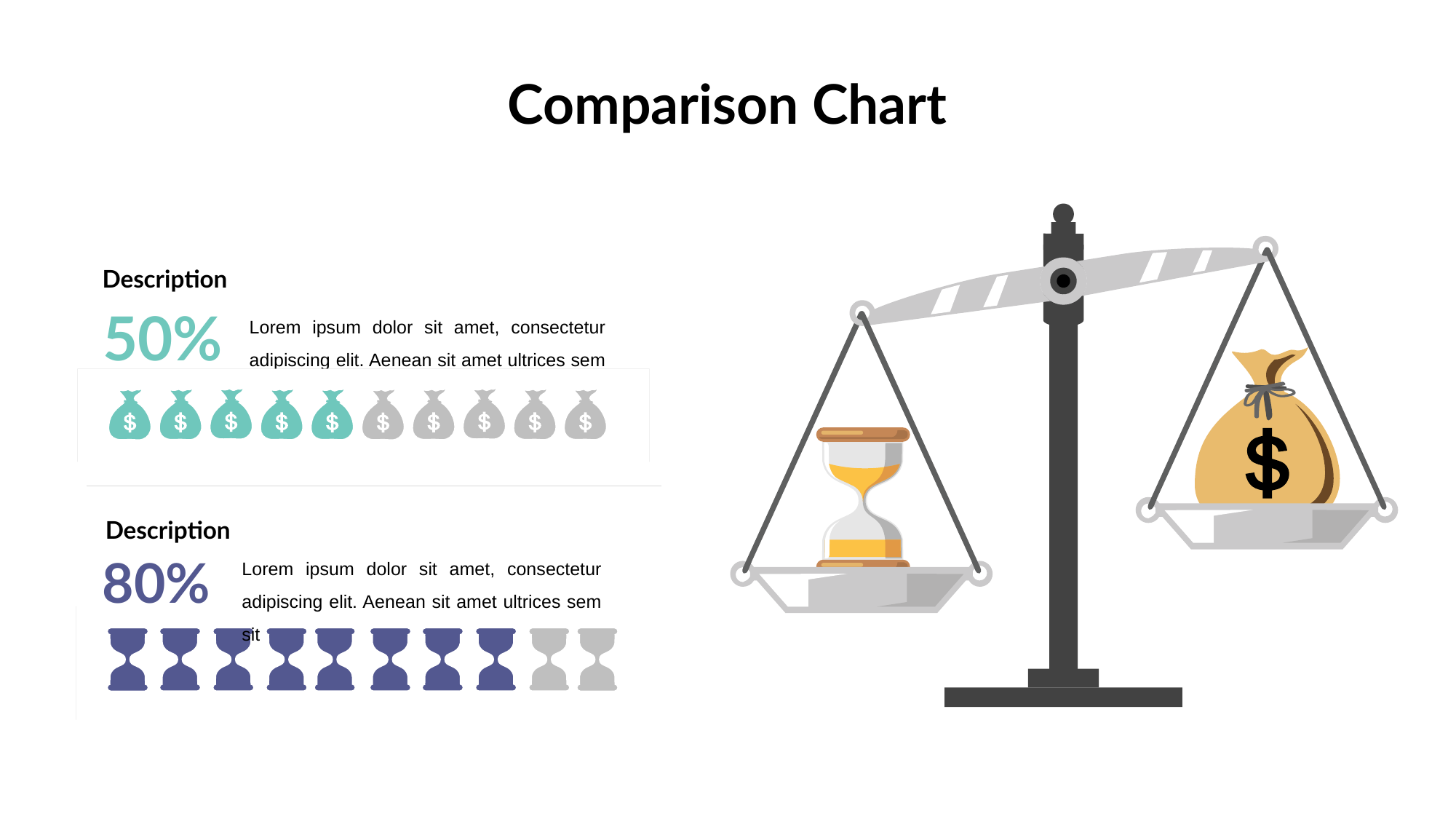

# Comparison Chart

Description
50%
Lorem ipsum dolor sit amet, consectetur adipiscing elit. Aenean sit amet ultrices sem sit

Description
Lorem ipsum dolor sit amet, consectetur adipiscing elit. Aenean sit amet ultrices sem sit
80%